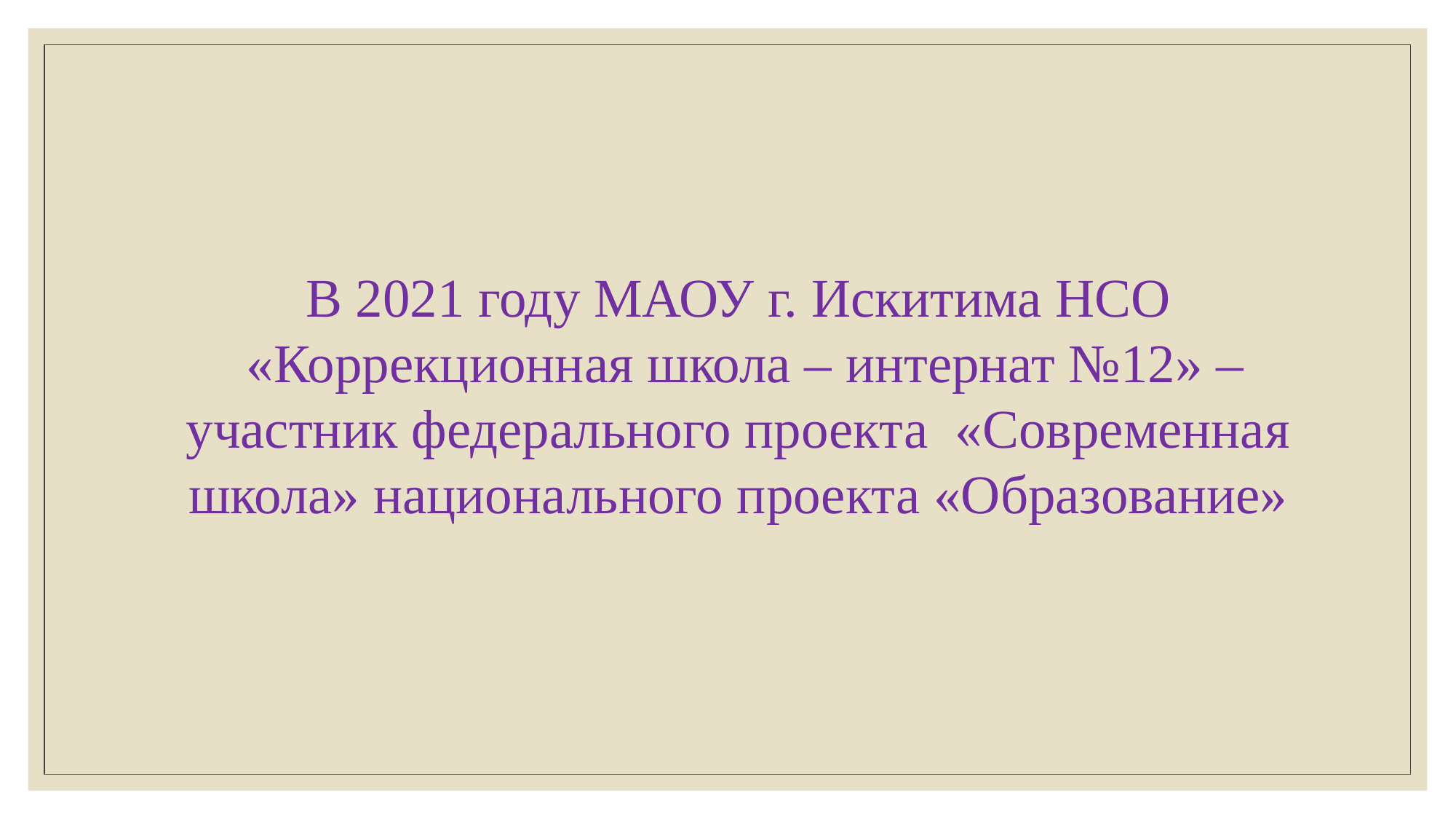

В 2021 году МАОУ г. Искитима НСО
 «Коррекционная школа – интернат №12» – участник федерального проекта  «Современная школа» национального проекта «Образование»